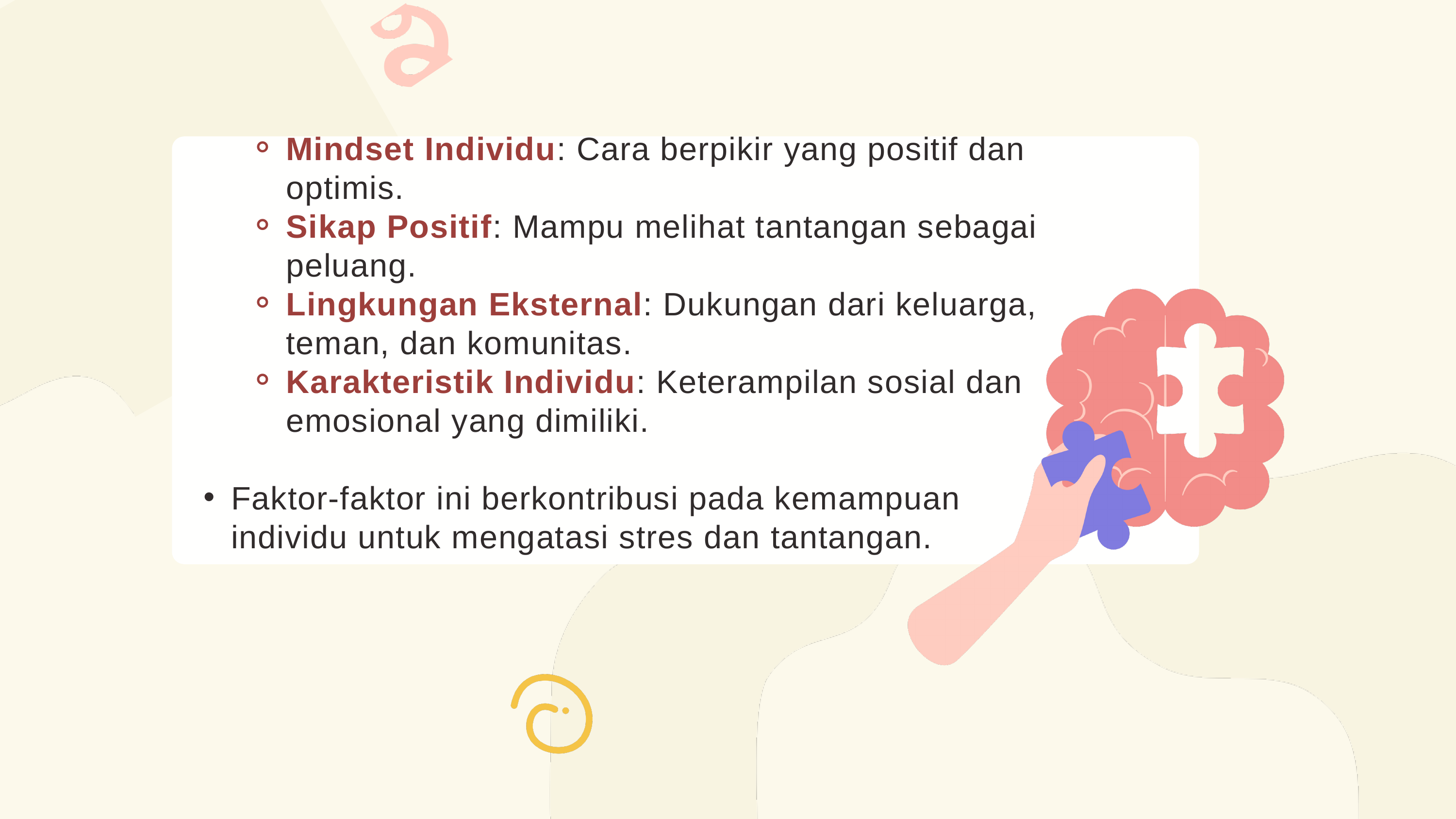

Mindset Individu: Cara berpikir yang positif dan optimis.
Sikap Positif: Mampu melihat tantangan sebagai peluang.
Lingkungan Eksternal: Dukungan dari keluarga, teman, dan komunitas.
Karakteristik Individu: Keterampilan sosial dan emosional yang dimiliki.

Faktor-faktor ini berkontribusi pada kemampuan individu untuk mengatasi stres dan tantangan.